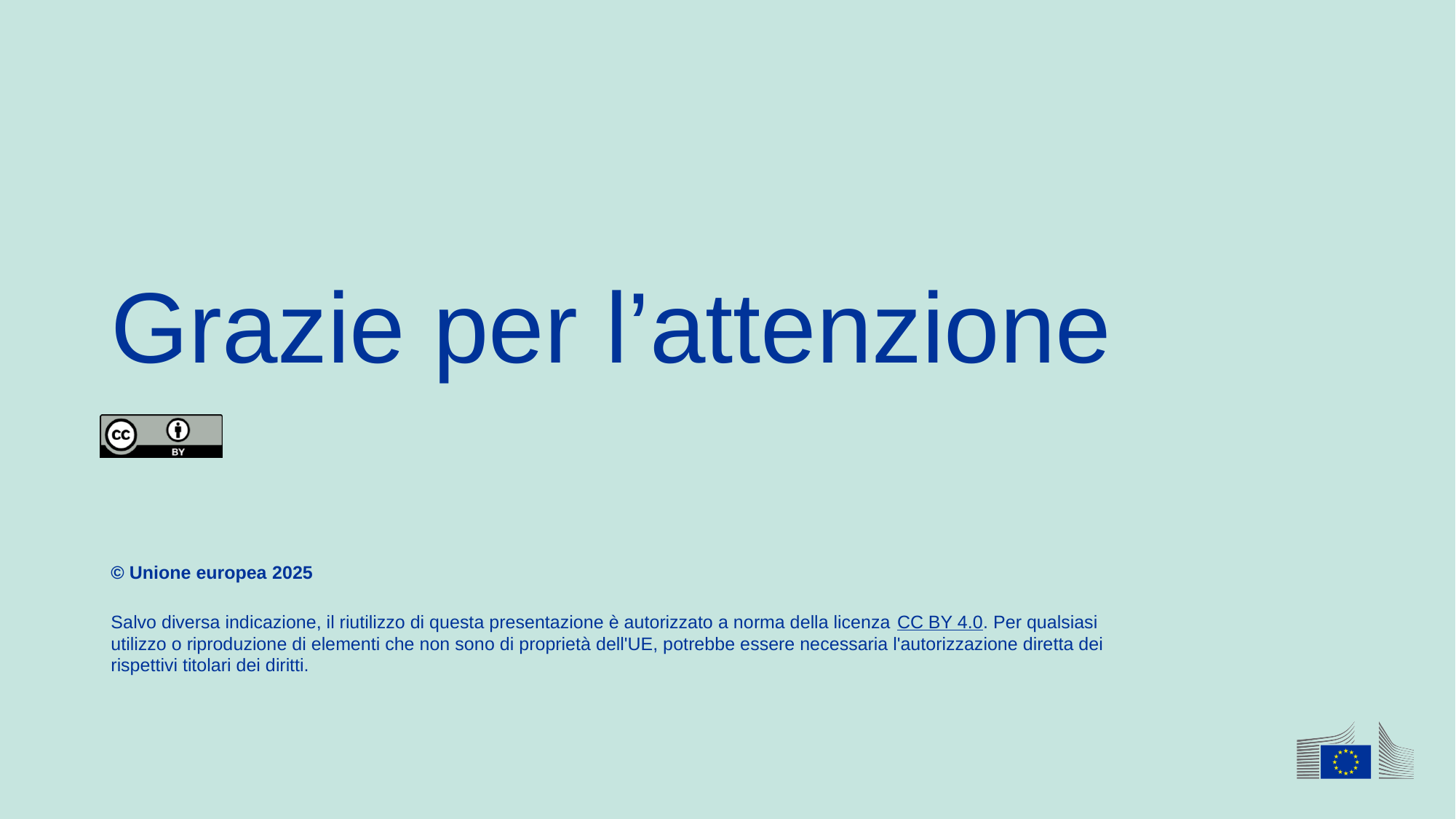

# Grazie per l’attenzione

© Unione europea 2025
Salvo diversa indicazione, il riutilizzo di questa presentazione è autorizzato a norma della licenza CC BY 4.0. Per qualsiasi utilizzo o riproduzione di elementi che non sono di proprietà dell'UE, potrebbe essere necessaria l'autorizzazione diretta dei rispettivi titolari dei diritti.